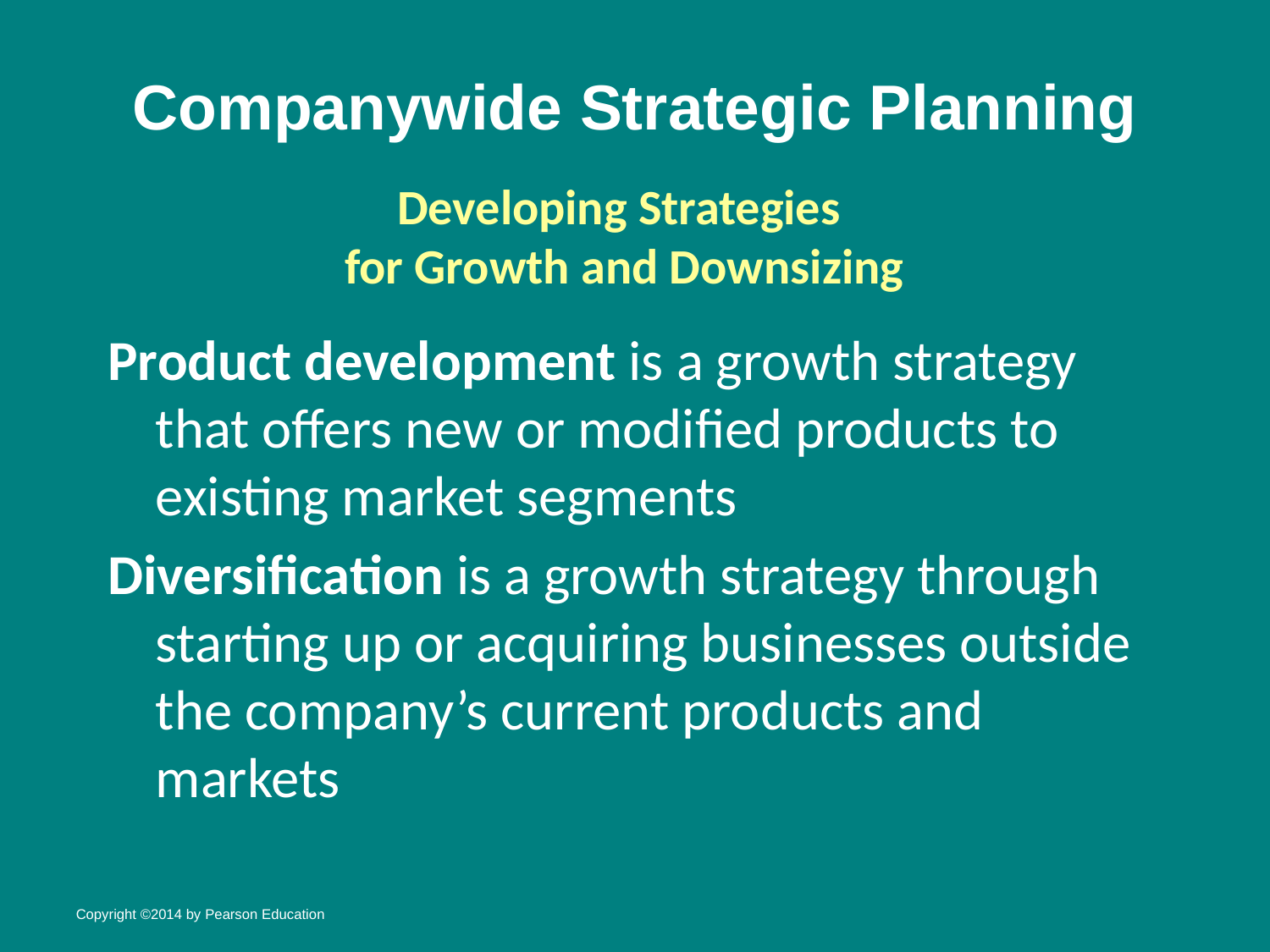

# Companywide Strategic Planning
Developing Strategies
for Growth and Downsizing

Product development is a growth strategy that offers new or modified products to existing market segments
Diversification is a growth strategy through starting up or acquiring businesses outside the company’s current products and markets

Copyright ©2014 by Pearson Education